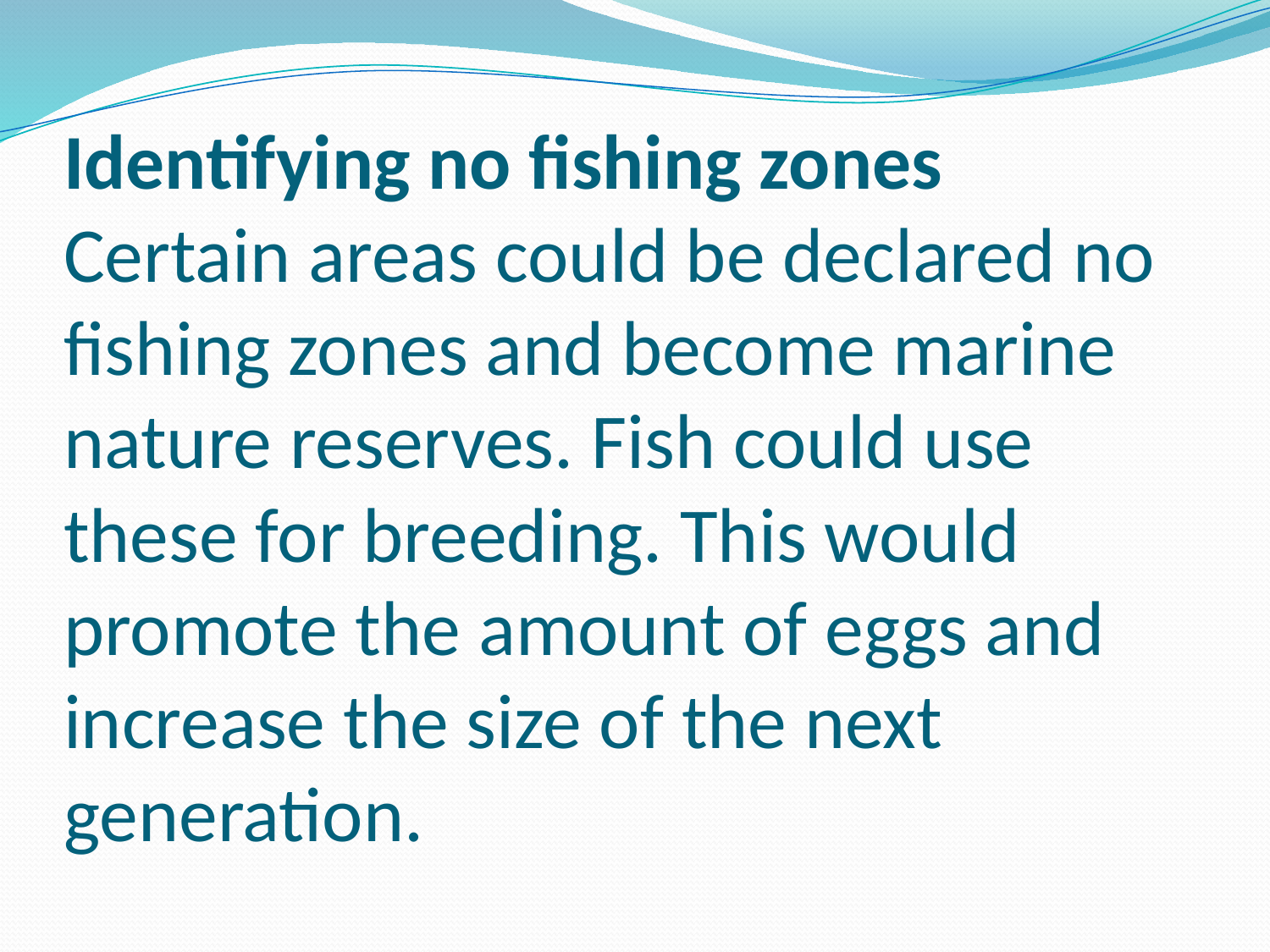

# Identifying no fishing zones Certain areas could be declared no fishing zones and become marine nature reserves. Fish could use these for breeding. This would promote the amount of eggs and increase the size of the next generation.